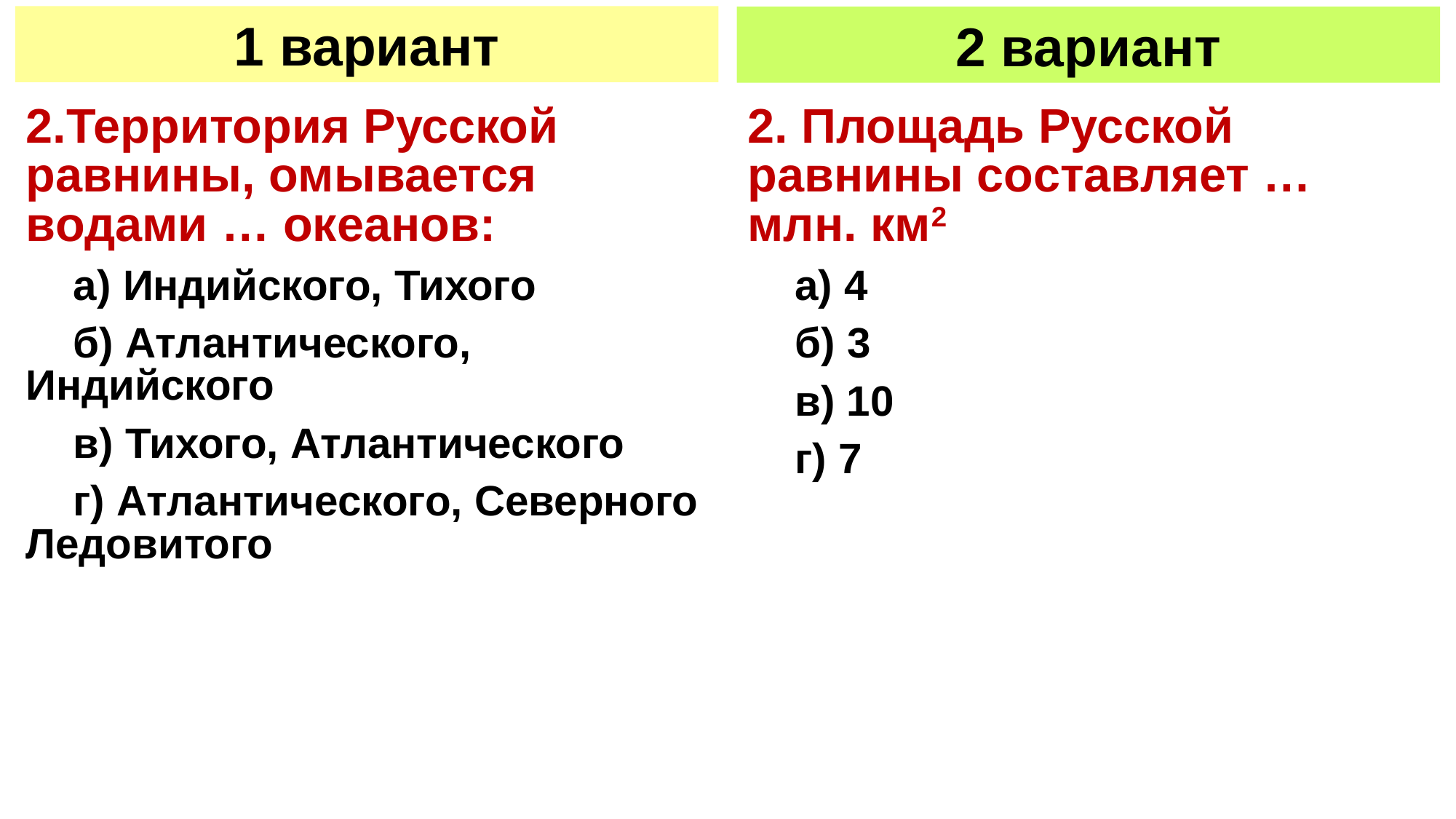

2.Территория Русской равнины, омывается водами … океанов:
    а) Индийского, Тихого
    б) Атлантического, Индийского
    в) Тихого, Атлантического
    г) Атлантического, Северного Ледовитого
2. Площадь Русской равнины составляет … млн. км2
    а) 4
    б) 3
    в) 10
    г) 7